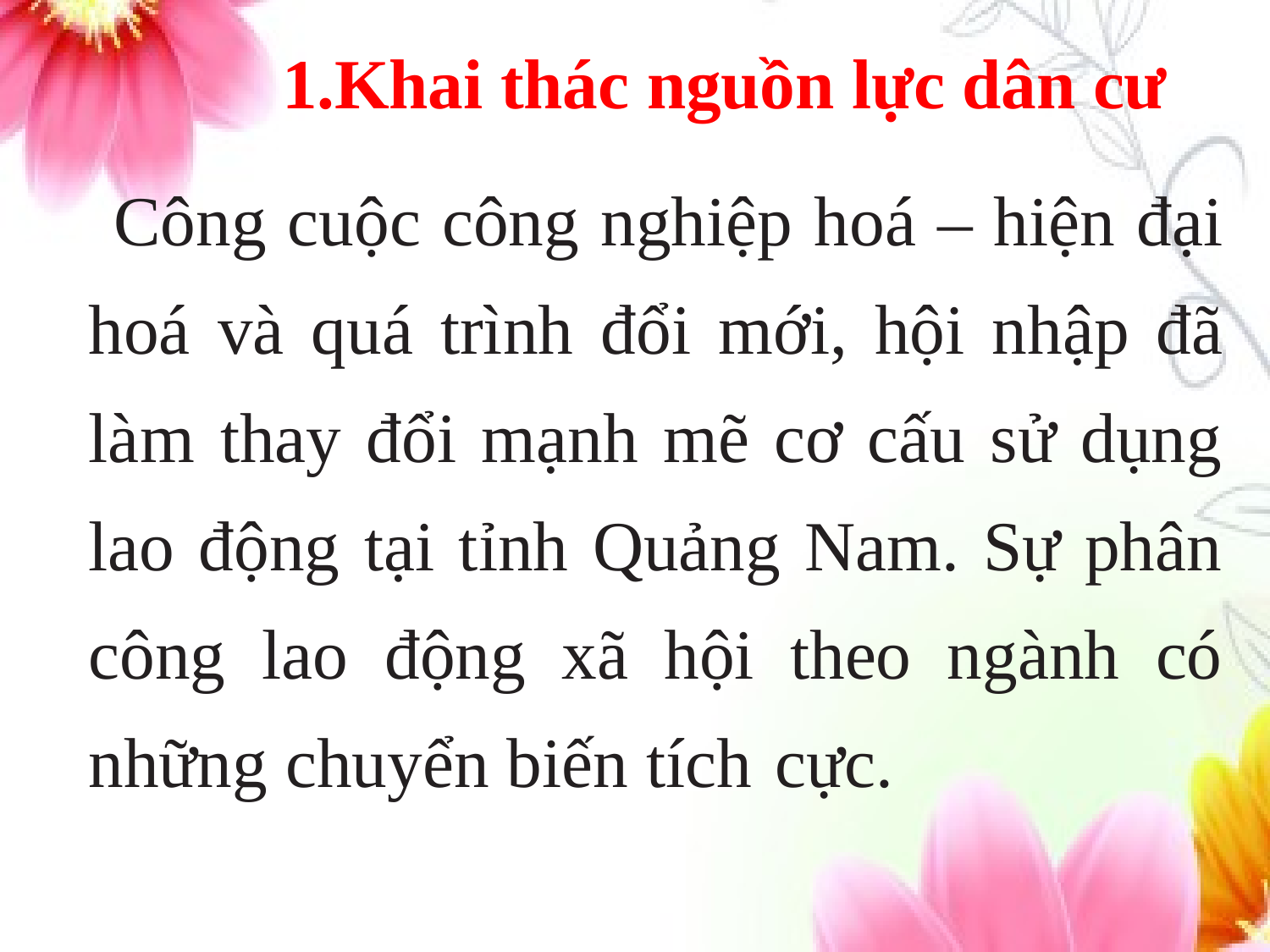

1.Khai thác nguồn lực dân cư
Công cuộc công nghiệp hoá – hiện đại hoá và quá trình đổi mới, hội nhập đã làm thay đổi mạnh mẽ cơ cấu sử dụng lao động tại tỉnh Quảng Nam. Sự phân công lao động xã hội theo ngành có những chuyển biến tích cực.